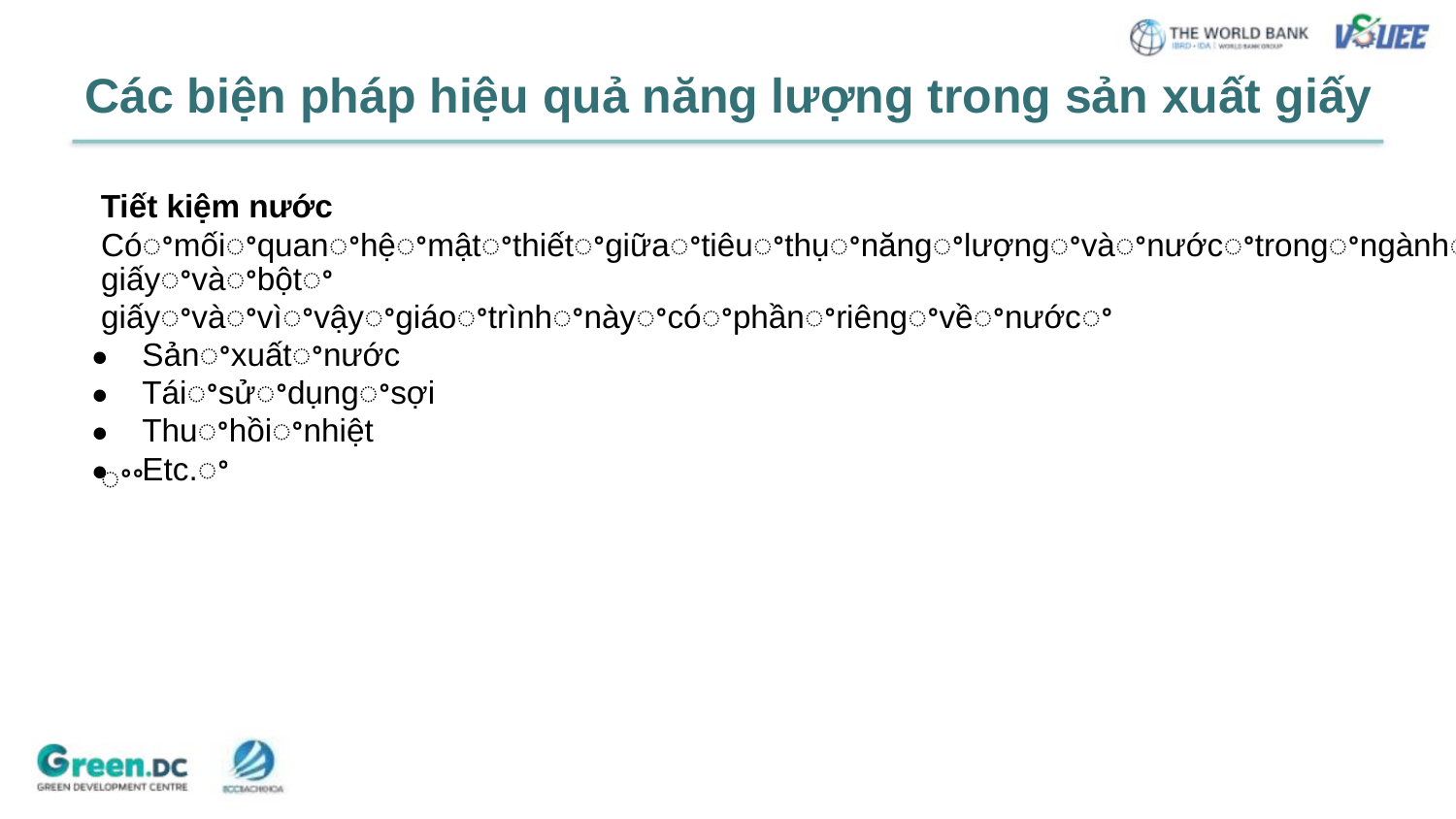

Các biện pháp hiệu quả năng lượng trong sản xuất giấy
Tiết kiệm nước
Cóꢀmốiꢀquanꢀhệꢀmậtꢀthiếtꢀgiữaꢀtiêuꢀthụꢀnăngꢀlượngꢀvàꢀnướcꢀtrongꢀngànhꢀgiấyꢀvàꢀbộtꢀ
giấyꢀvàꢀvìꢀvậyꢀgiáoꢀtrìnhꢀnàyꢀcóꢀphầnꢀriêngꢀvềꢀnướcꢀ
● Sảnꢀxuấtꢀnước
● Táiꢀsửꢀdụngꢀsợi
● Thuꢀhồiꢀnhiệt
● Etc.ꢀ
ꢀꢀ